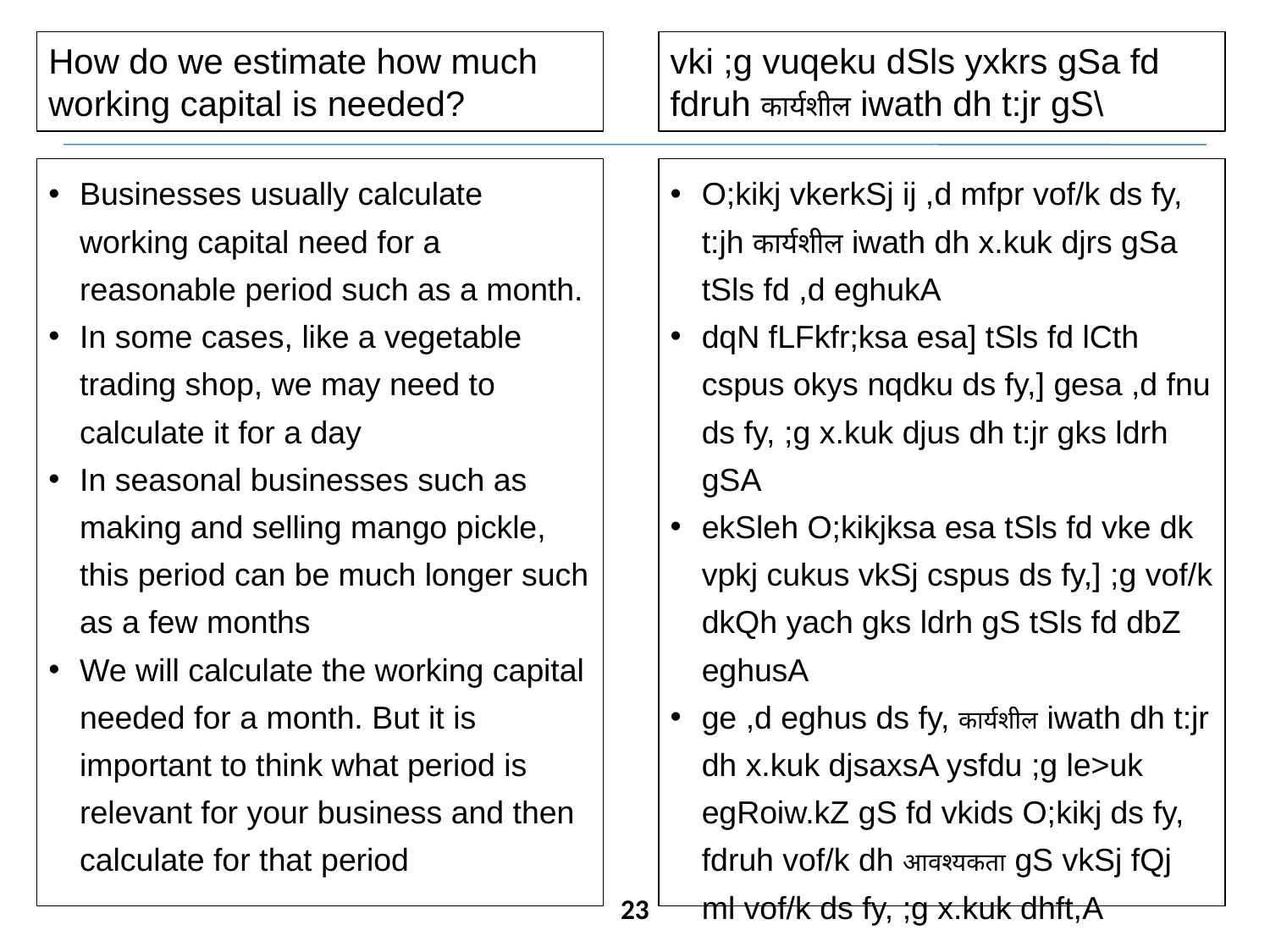

How do we estimate how much working capital is needed?
vki ;g vuqeku dSls yxkrs gSa fd fdruh कार्यशील iwath dh t:jr gS\
Businesses usually calculate working capital need for a reasonable period such as a month.
In some cases, like a vegetable trading shop, we may need to calculate it for a day
In seasonal businesses such as making and selling mango pickle, this period can be much longer such as a few months
We will calculate the working capital needed for a month. But it is important to think what period is relevant for your business and then calculate for that period
O;kikj vkerkSj ij ,d mfpr vof/k ds fy, t:jh कार्यशील iwath dh x.kuk djrs gSa tSls fd ,d eghukA
dqN fLFkfr;ksa esa] tSls fd lCth cspus okys nqdku ds fy,] gesa ,d fnu ds fy, ;g x.kuk djus dh t:jr gks ldrh gSA
ekSleh O;kikjksa esa tSls fd vke dk vpkj cukus vkSj cspus ds fy,] ;g vof/k dkQh yach gks ldrh gS tSls fd dbZ eghusA
ge ,d eghus ds fy, कार्यशील iwath dh t:jr dh x.kuk djsaxsA ysfdu ;g le>uk egRoiw.kZ gS fd vkids O;kikj ds fy, fdruh vof/k dh आवश्यकता gS vkSj fQj ml vof/k ds fy, ;g x.kuk dhft,A

23